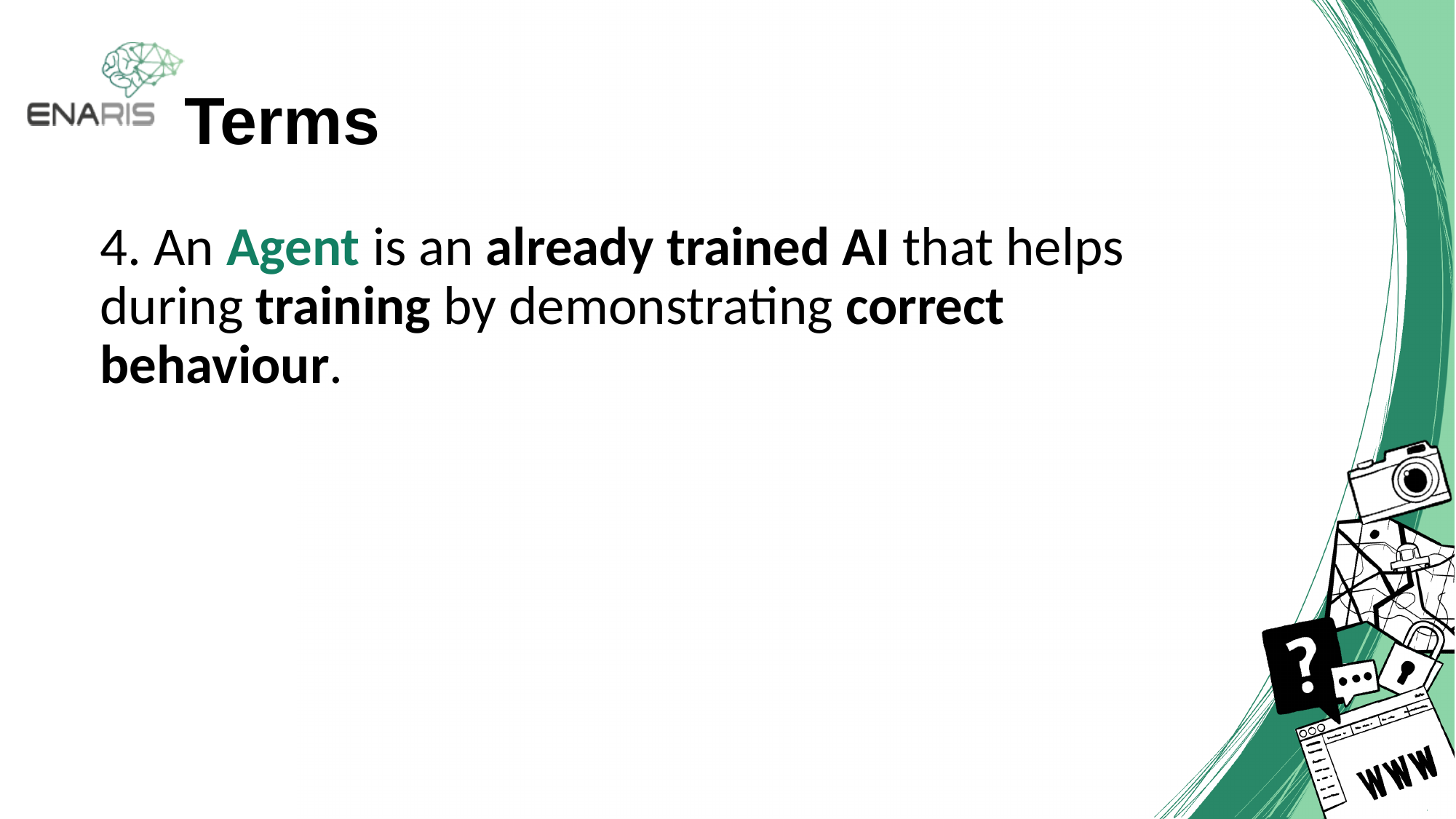

# Terms
4. An Agent is an already trained AI that helps during training by demonstrating correct behaviour.